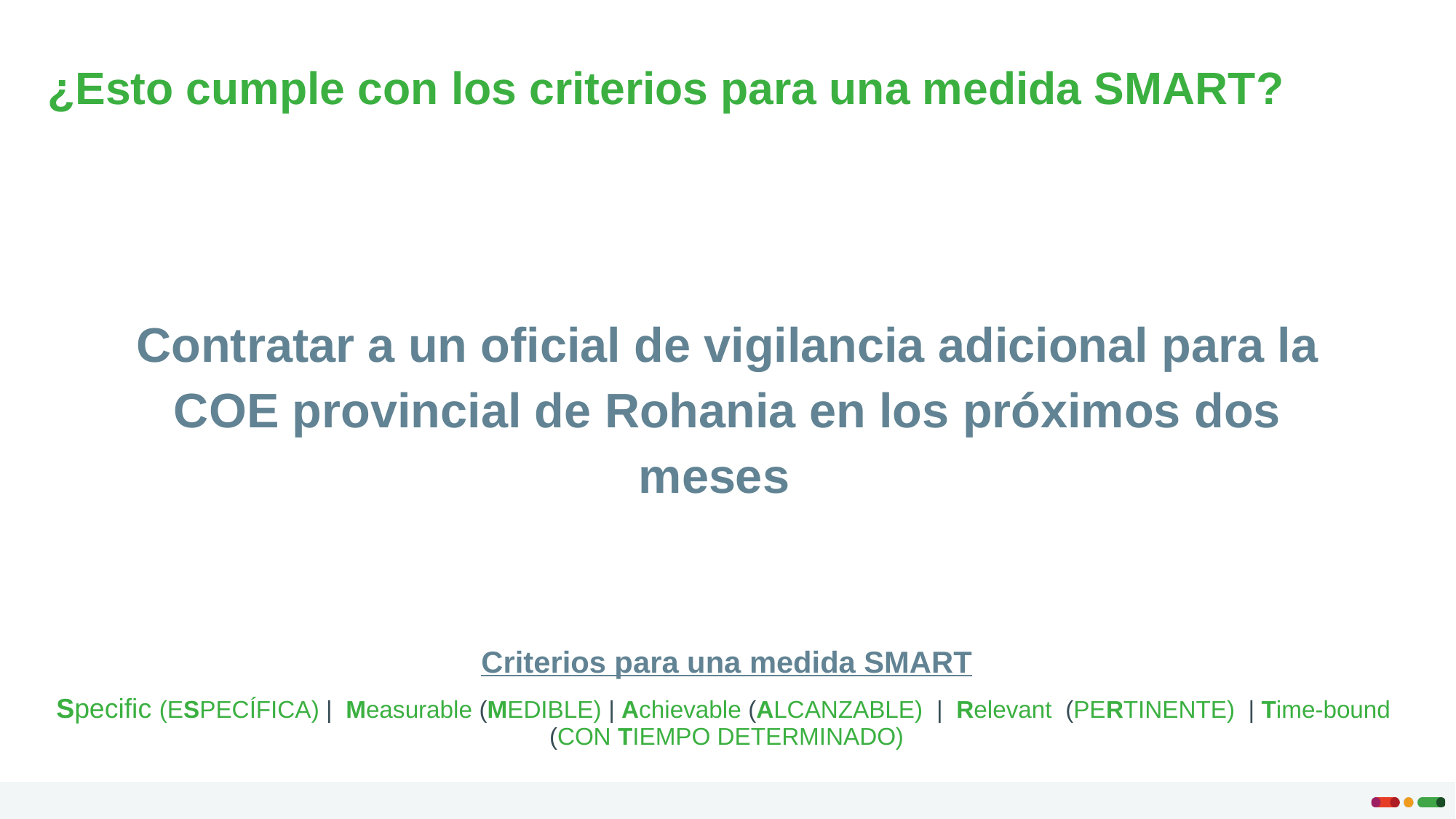

¿Esto cumple con los criterios para una medida SMART?
Contratar a un oficial de vigilancia adicional para la COE provincial de Rohania en los próximos dos meses
Criterios para una medida SMART
Specific (ESPECÍFICA) |  Measurable (MEDIBLE) | Achievable (ALCANZABLE)  |  Relevant  (PERTINENTE)  | Time-bound
(CON TIEMPO DETERMINADO)